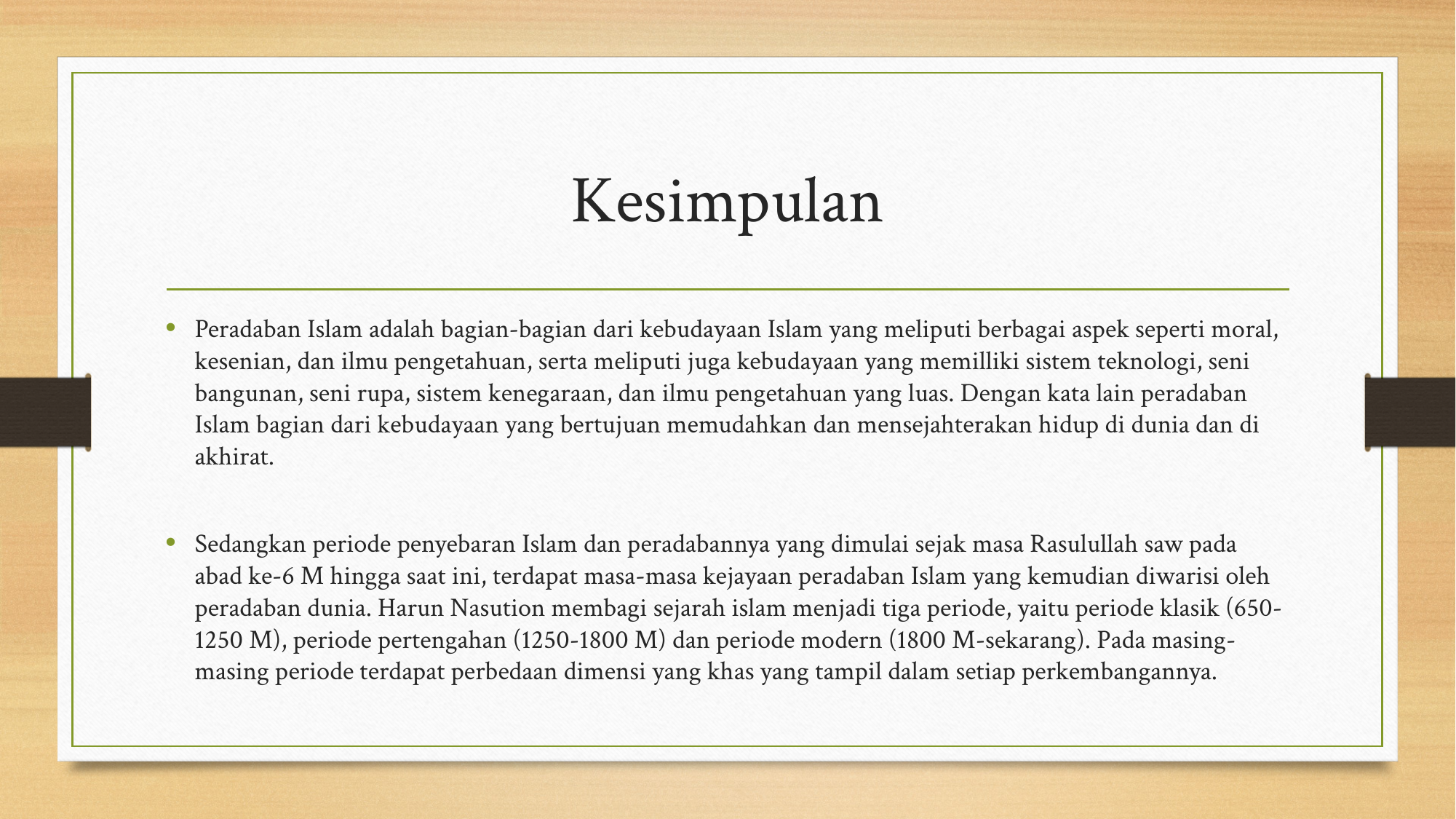

# Kesimpulan
Peradaban Islam adalah bagian-bagian dari kebudayaan Islam yang meliputi berbagai aspek seperti moral, kesenian, dan ilmu pengetahuan, serta meliputi juga kebudayaan yang memilliki sistem teknologi, seni bangunan, seni rupa, sistem kenegaraan, dan ilmu pengetahuan yang luas. Dengan kata lain peradaban Islam bagian dari kebudayaan yang bertujuan memudahkan dan mensejahterakan hidup di dunia dan di akhirat.

Sedangkan periode penyebaran Islam dan peradabannya yang dimulai sejak masa Rasulullah saw pada abad ke-6 M hingga saat ini, terdapat masa-masa kejayaan peradaban Islam yang kemudian diwarisi oleh peradaban dunia. Harun Nasution membagi sejarah islam menjadi tiga periode, yaitu periode klasik (650-1250 M), periode pertengahan (1250-1800 M) dan periode modern (1800 M-sekarang). Pada masing-masing periode terdapat perbedaan dimensi yang khas yang tampil dalam setiap perkembangannya.